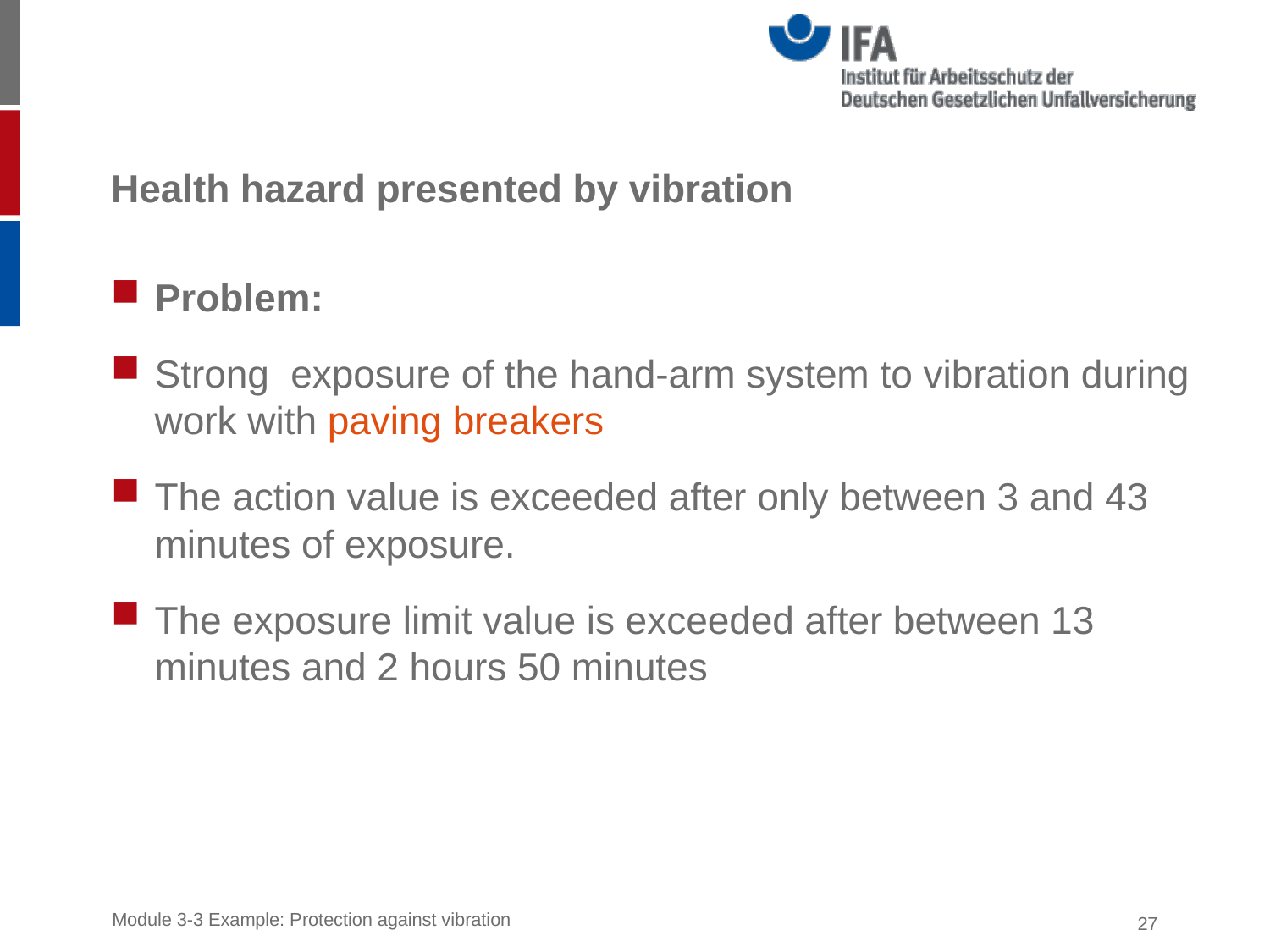

# Health hazard presented by vibration
Problem:
Strong  exposure of the hand-arm system to vibration during work with paving breakers
The action value is exceeded after only between 3 and 43 minutes of exposure.
The exposure limit value is exceeded after between 13 minutes and 2 hours 50 minutes
27